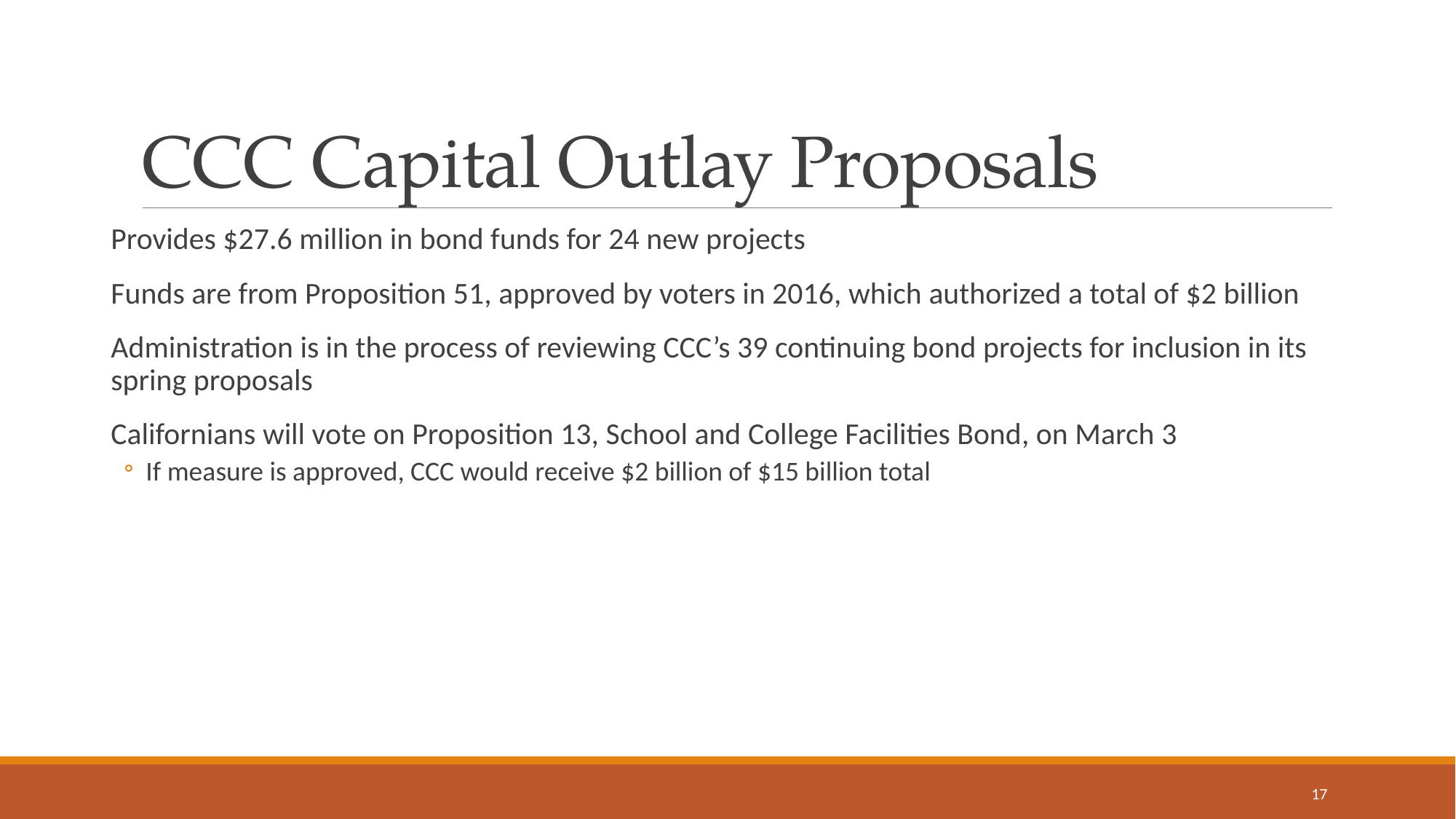

# CCC Capital Outlay Proposals
Provides $27.6 million in bond funds for 24 new projects
Funds are from Proposition 51, approved by voters in 2016, which authorized a total of $2 billion
Administration is in the process of reviewing CCC’s 39 continuing bond projects for inclusion in its spring proposals
Californians will vote on Proposition 13, School and College Facilities Bond, on March 3
If measure is approved, CCC would receive $2 billion of $15 billion total
17